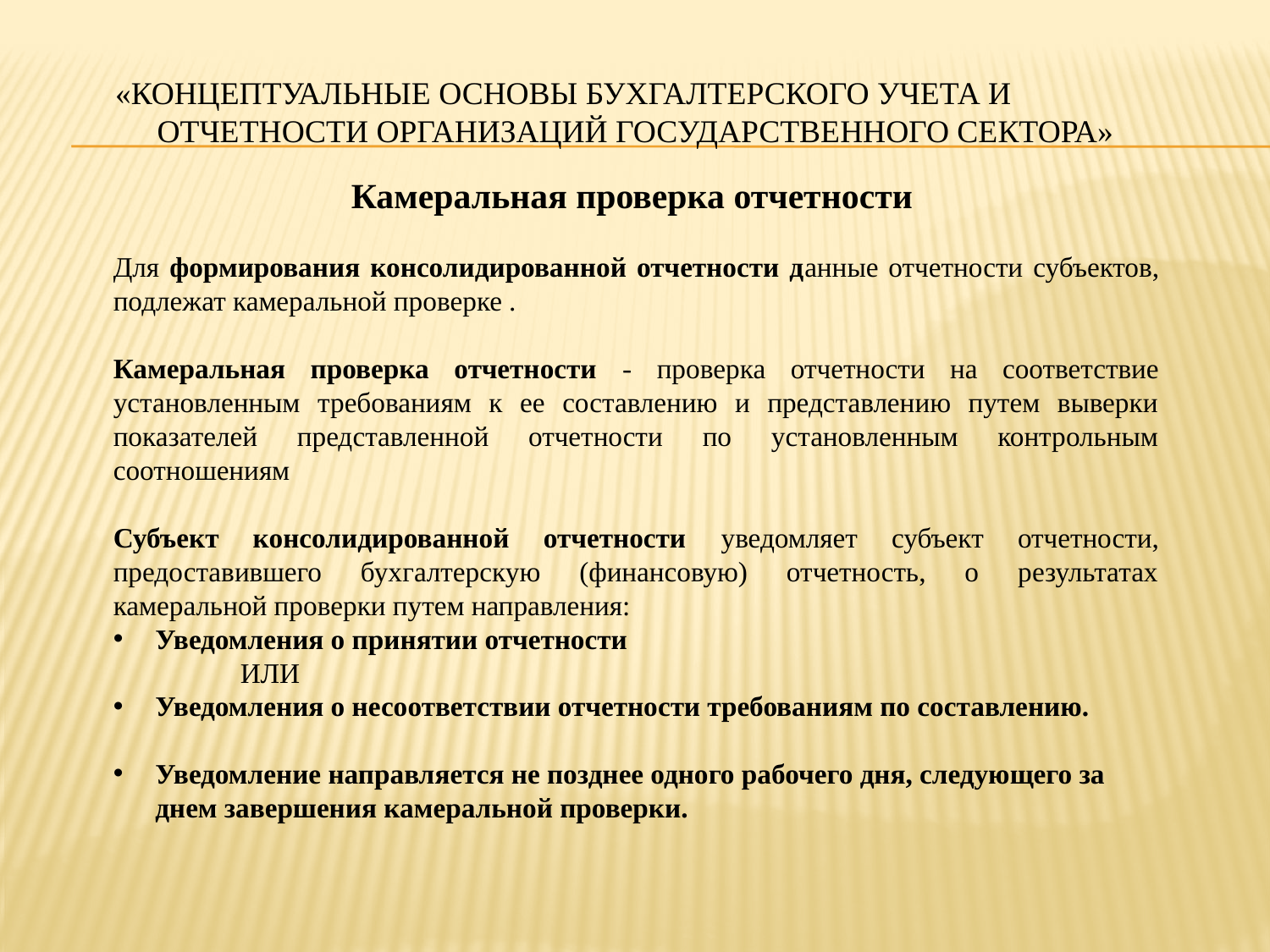

# «Концептуальные основы бухгалтерского учета и отчетности организаций государственного сектора»
Камеральная проверка отчетности

Для формирования консолидированной отчетности данные отчетности субъектов, подлежат камеральной проверке .

Камеральная проверка отчетности - проверка отчетности на соответствие установленным требованиям к ее составлению и представлению путем выверки показателей представленной отчетности по установленным контрольным соотношениям

Субъект консолидированной отчетности уведомляет субъект отчетности, предоставившего бухгалтерскую (финансовую) отчетность, о результатах камеральной проверки путем направления:
Уведомления о принятии отчетности
	ИЛИ
Уведомления о несоответствии отчетности требованиям по составлению.

Уведомление направляется не позднее одного рабочего дня, следующего за днем завершения камеральной проверки.